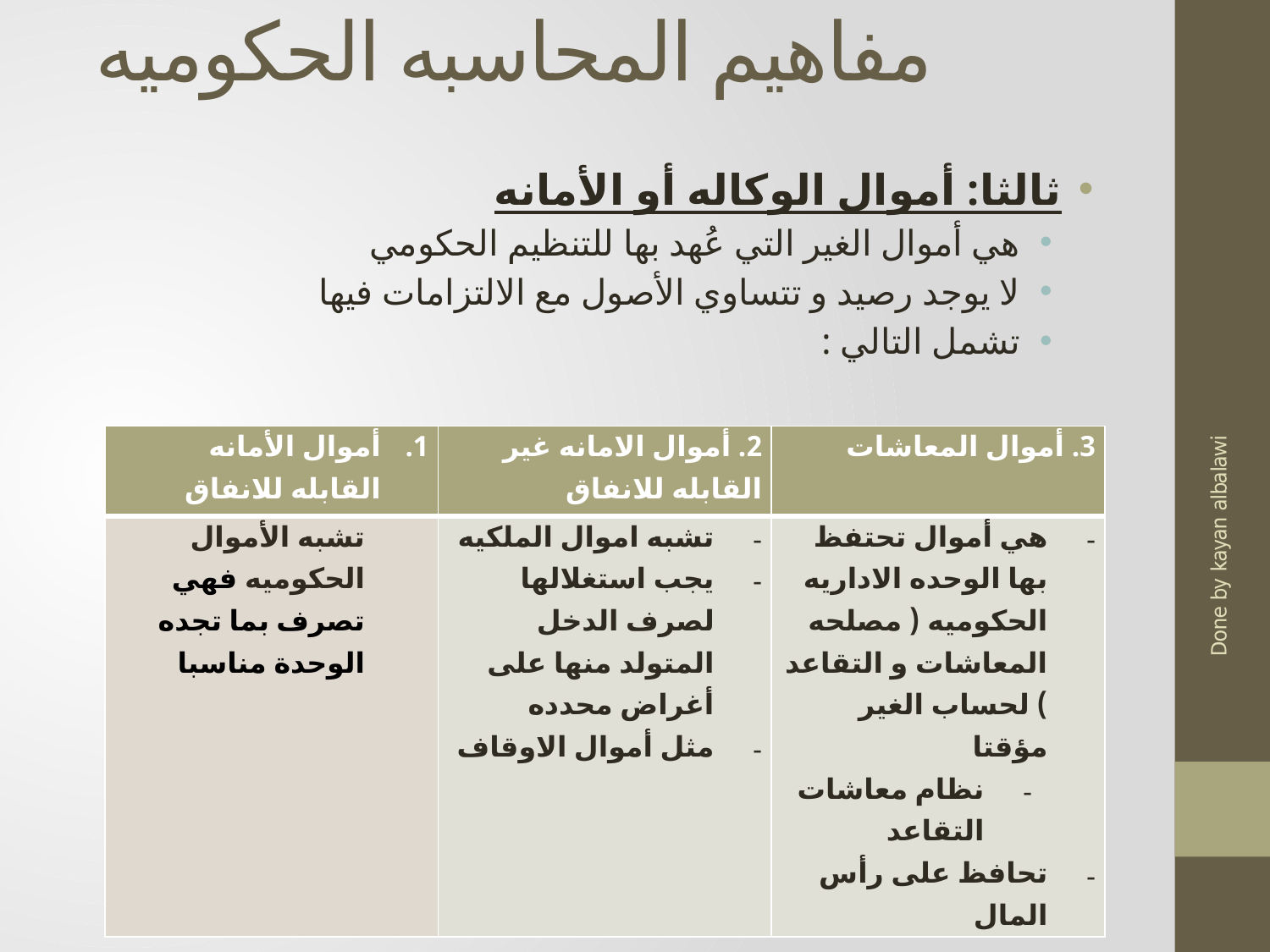

# مفاهيم المحاسبه الحكوميه
ثالثا: أموال الوكاله أو الأمانه
هي أموال الغير التي عُهد بها للتنظيم الحكومي
لا يوجد رصيد و تتساوي الأصول مع الالتزامات فيها
تشمل التالي :
| أموال الأمانه القابله للانفاق | 2. أموال الامانه غير القابله للانفاق | 3. أموال المعاشات |
| --- | --- | --- |
| تشبه الأموال الحكوميه فهي تصرف بما تجده الوحدة مناسبا | تشبه اموال الملكيه يجب استغلالها لصرف الدخل المتولد منها على أغراض محدده مثل أموال الاوقاف | هي أموال تحتفظ بها الوحده الاداريه الحكوميه ( مصلحه المعاشات و التقاعد ) لحساب الغير مؤقتا نظام معاشات التقاعد تحافظ على رأس المال |
Done by kayan albalawi